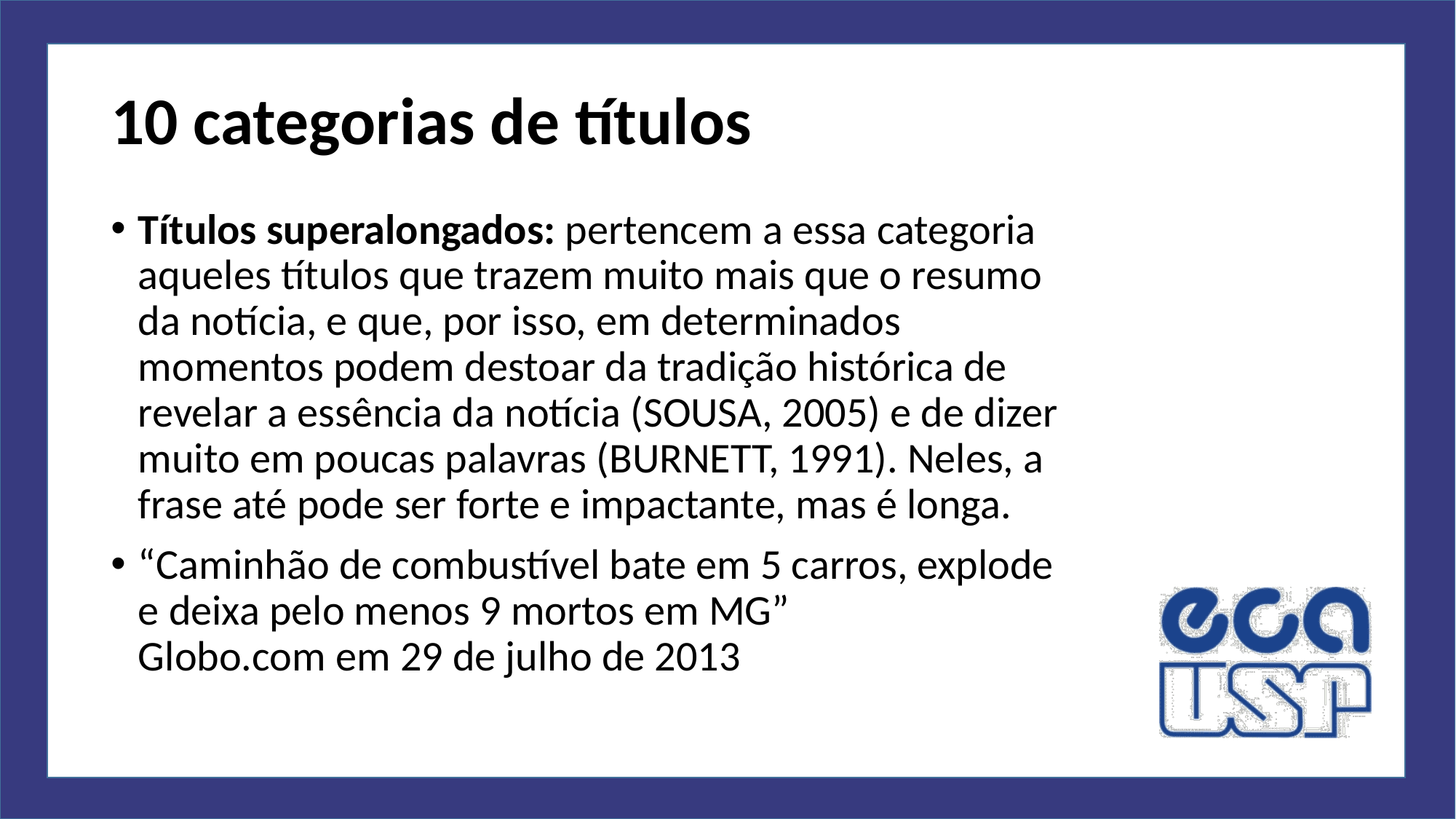

# 10 categorias de títulos
Títulos superalongados: pertencem a essa categoria aqueles títulos que trazem muito mais que o resumo da notícia, e que, por isso, em determinados momentos podem destoar da tradição histórica de revelar a essência da notícia (SOUSA, 2005) e de dizer muito em poucas palavras (BURNETT, 1991). Neles, a frase até pode ser forte e impactante, mas é longa.
“Caminhão de combustível bate em 5 carros, explode e deixa pelo menos 9 mortos em MG”
Globo.com em 29 de julho de 2013